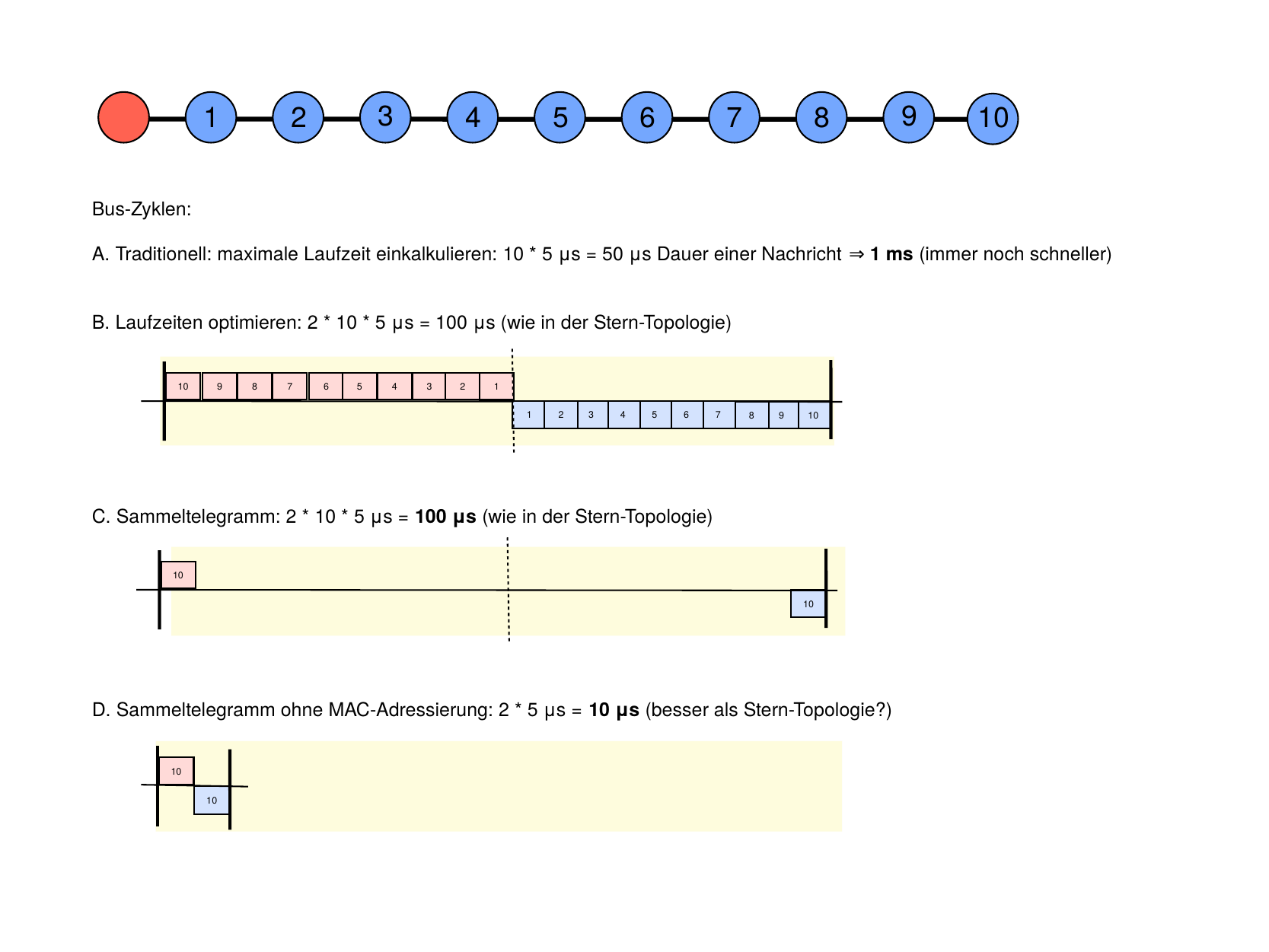

3

9
1
2
4
5
6
7
8

10

Bus-Zyklen:

A. Traditionell: maximale Laufzeit einkalkulieren: 10 * 5 μs = 50 μs Dauer einer Nachricht ⇒ 1 ms (immer noch schneller)

B. Laufzeiten optimieren: 2 * 10 * 5 μs = 100 μs (wie in der Stern-Topologie)

7
6
5
4
3
2
10
9
8
1

1
2
3
4
5
6
7
8
9
10
C. Sammeltelegramm: 2 * 10 * 5 μs = 100 μs (wie in der Stern-Topologie)

10

10
D. Sammeltelegramm ohne MAC-Adressierung: 2 * 5 μs = 10 μs (besser als Stern-Topologie?)

10

10